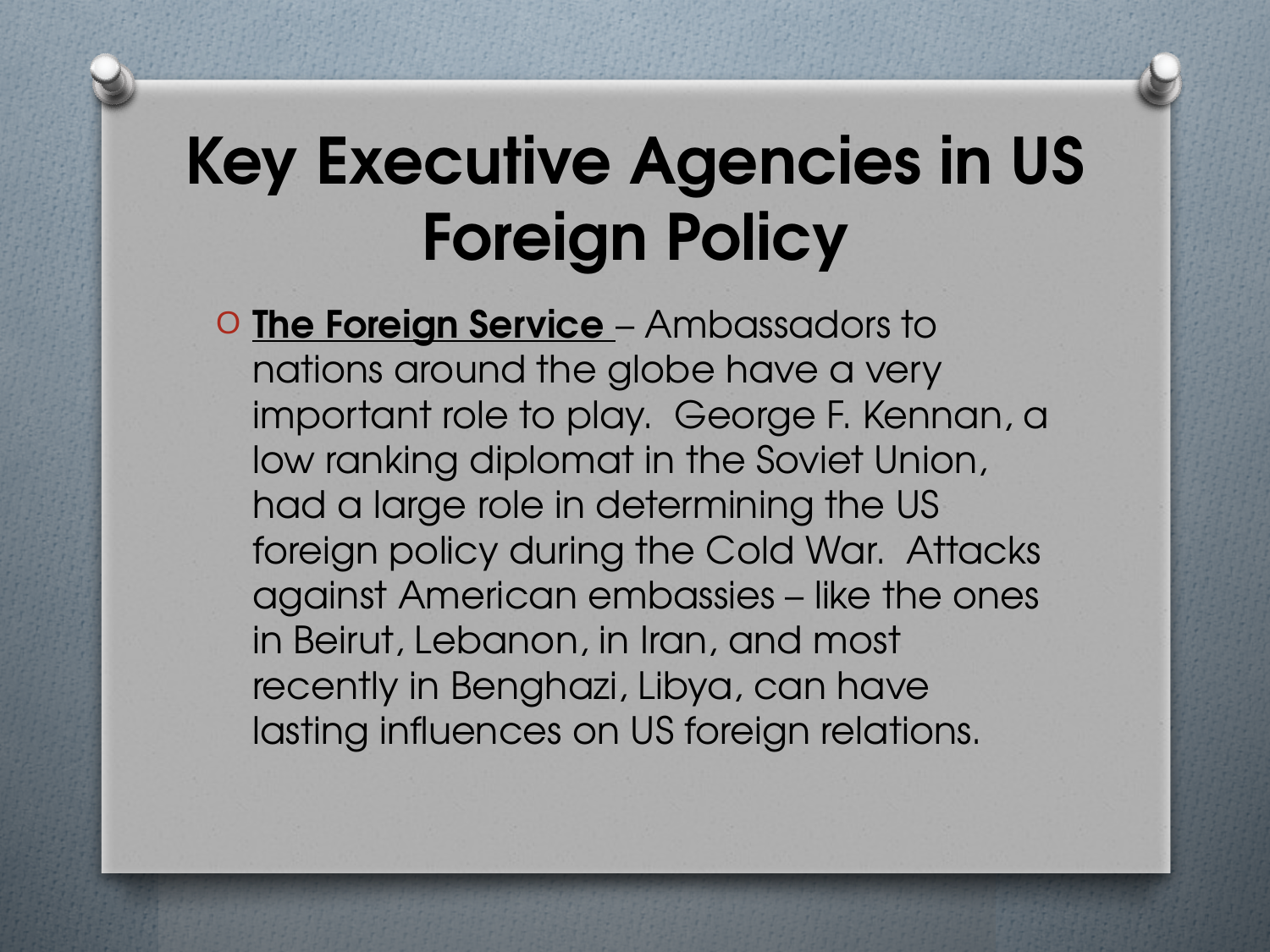

# Key Executive Agencies in US Foreign Policy
The Foreign Service – Ambassadors to nations around the globe have a very important role to play.  George F. Kennan, a low ranking diplomat in the Soviet Union, had a large role in determining the US foreign policy during the Cold War.  Attacks against American embassies – like the ones in Beirut, Lebanon, in Iran, and most recently in Benghazi, Libya, can have lasting influences on US foreign relations.